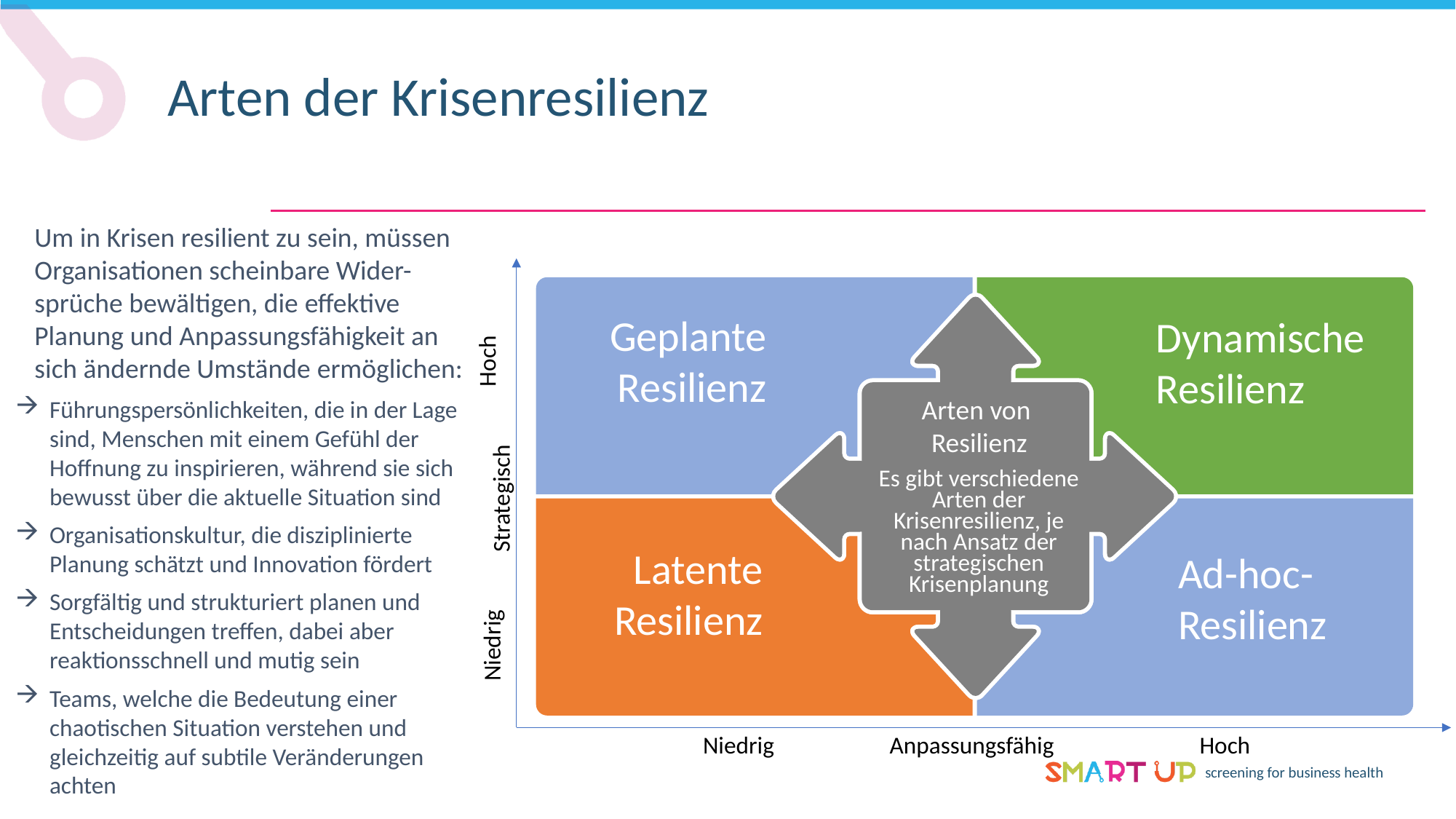

Arten der Krisenresilienz
Um in Krisen resilient zu sein, müssen Organisationen scheinbare Wider-sprüche bewältigen, die effektive Planung und Anpassungsfähigkeit an sich ändernde Umstände ermöglichen:

Geplante Resilienz
Dynamische Resilienz
Hoch
Arten von
Resilienz
Führungspersönlichkeiten, die in der Lage sind, Menschen mit einem Gefühl der Hoffnung zu inspirieren, während sie sich bewusst über die aktuelle Situation sind
Organisationskultur, die disziplinierte Planung schätzt und Innovation fördert
Sorgfältig und strukturiert planen und Entscheidungen treffen, dabei aber reaktionsschnell und mutig sein
Teams, welche die Bedeutung einer chaotischen Situation verstehen und gleichzeitig auf subtile Veränderungen achten
Es gibt verschiedene Arten der Krisenresilienz, je nach Ansatz der strategischen Krisenplanung
Strategisch

Latente Resilienz
Ad-hoc-Resilienz
Niedrig
Niedrig
Anpassungsfähig
Hoch